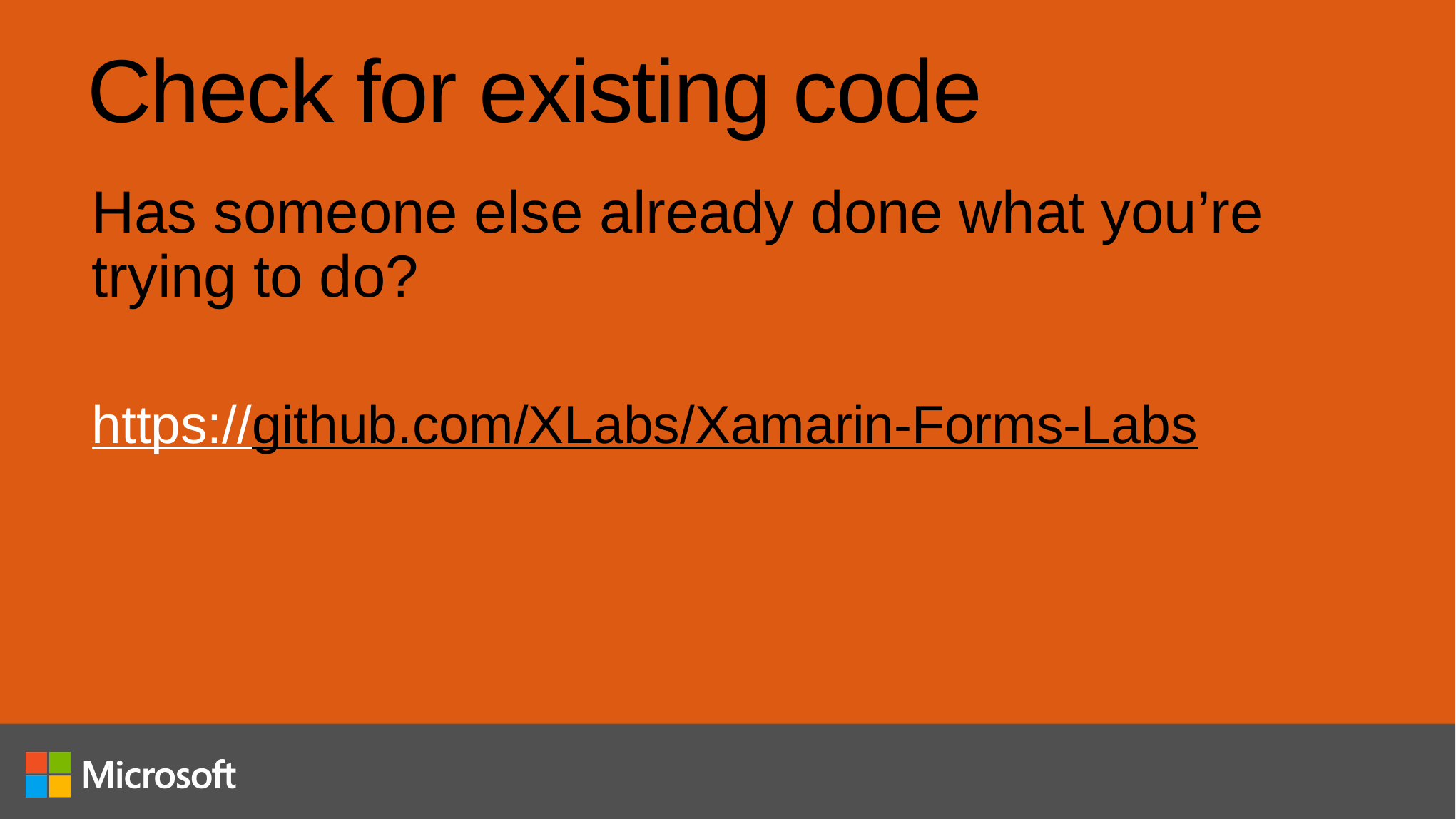

# Check for existing code
Has someone else already done what you’re trying to do?

https://github.com/XLabs/Xamarin-Forms-Labs